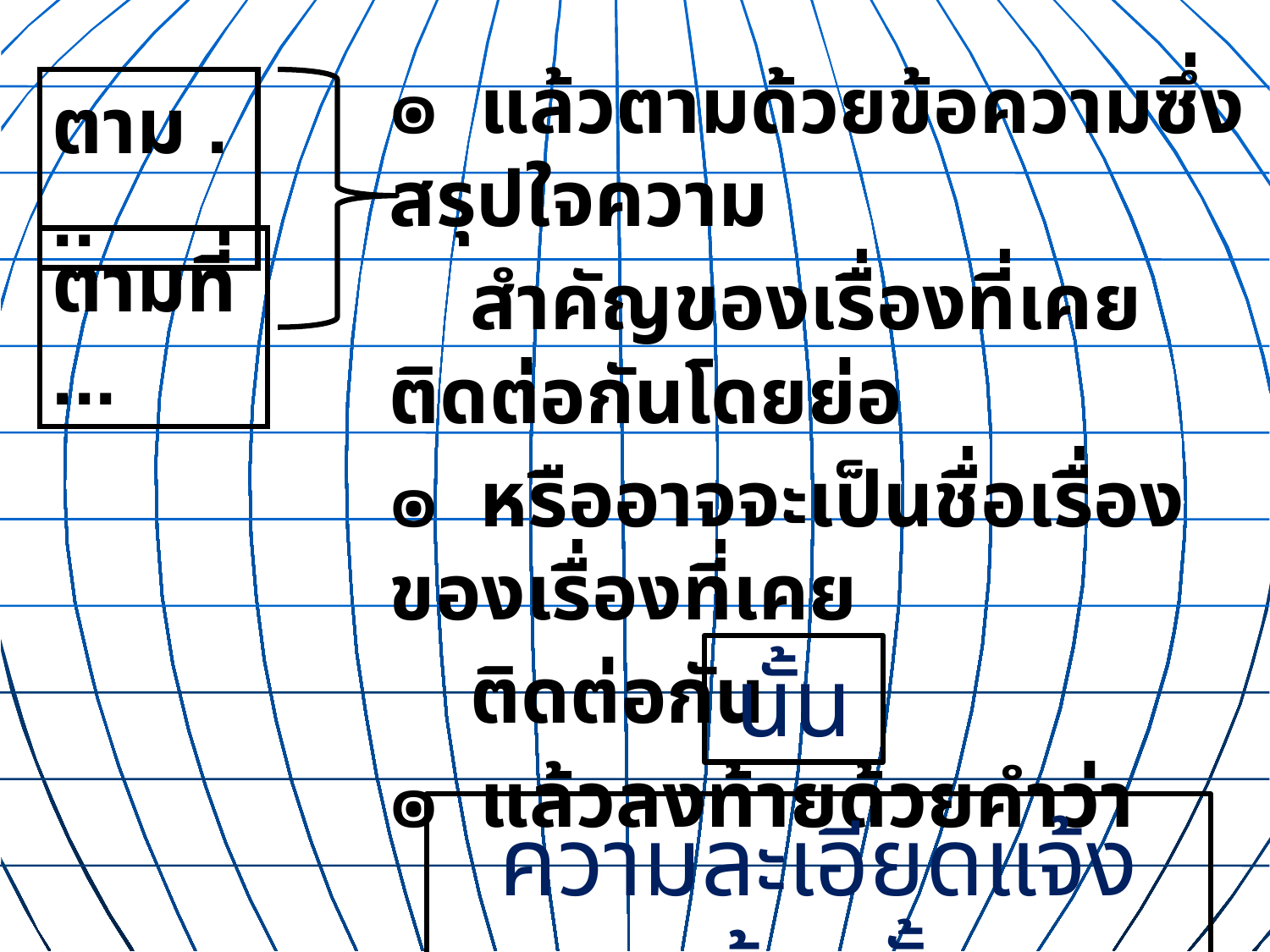

๏  แล้วตามด้วยข้อความซึ่งสรุปใจความ
    สำคัญของเรื่องที่เคยติดต่อกันโดยย่อ
๏  หรืออาจจะเป็นชื่อเรื่องของเรื่องที่เคย
    ติดต่อกัน
๏  แล้วลงท้ายด้วยคำว่า

ตาม ...

ตามที่ ...

นั้น
ความละเอียดแจ้งแล้ว  นั้น